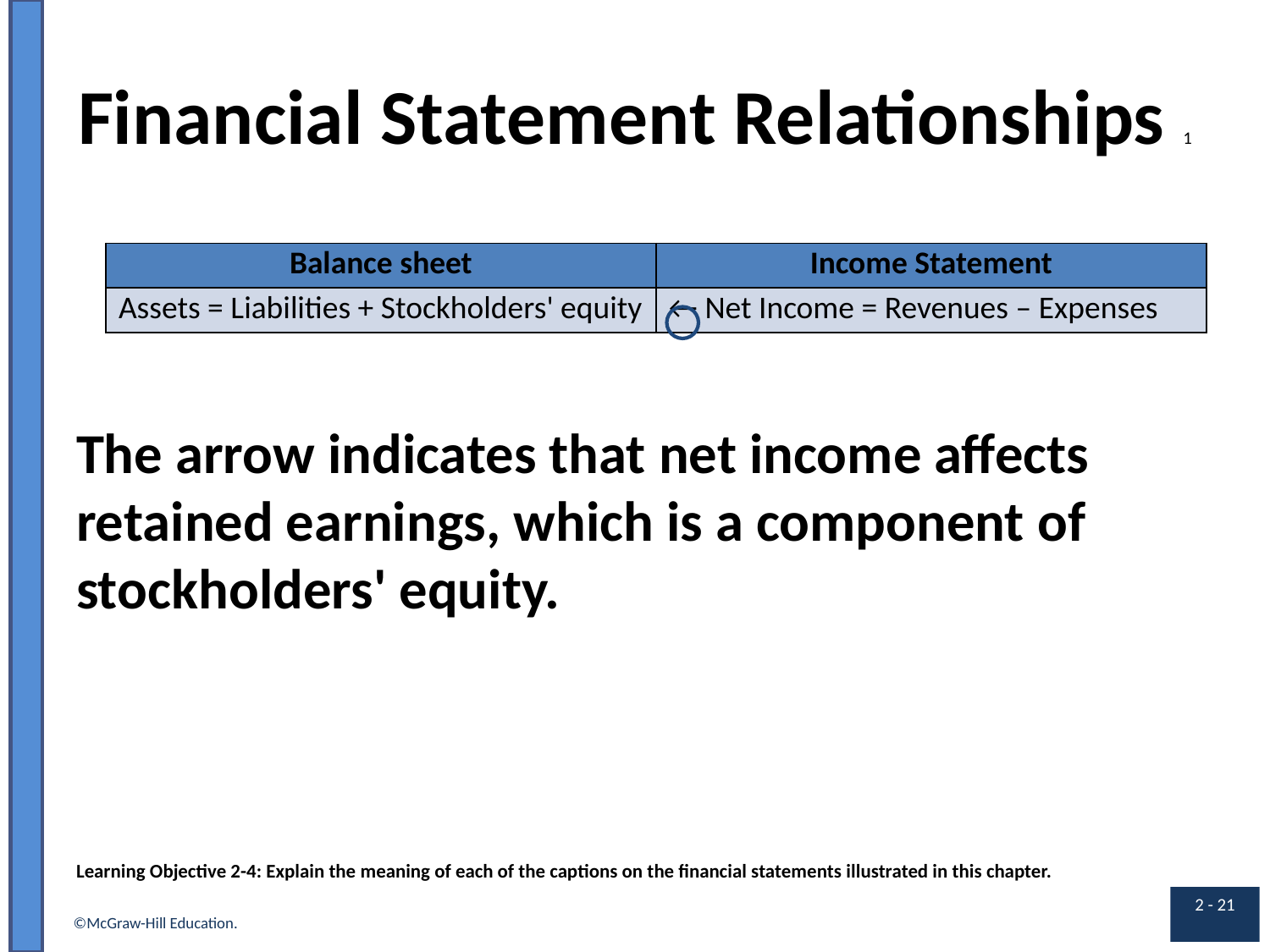

# Financial Statement Relationships 1
| Balance sheet | Income Statement |
| --- | --- |
| Assets = Liabilities + Stockholders' equity | ← Net Income = Revenues – Expenses |

The arrow indicates that net income affects retained earnings, which is a component of stockholders' equity.
Learning Objective 2-4: Explain the meaning of each of the captions on the financial statements illustrated in this chapter.